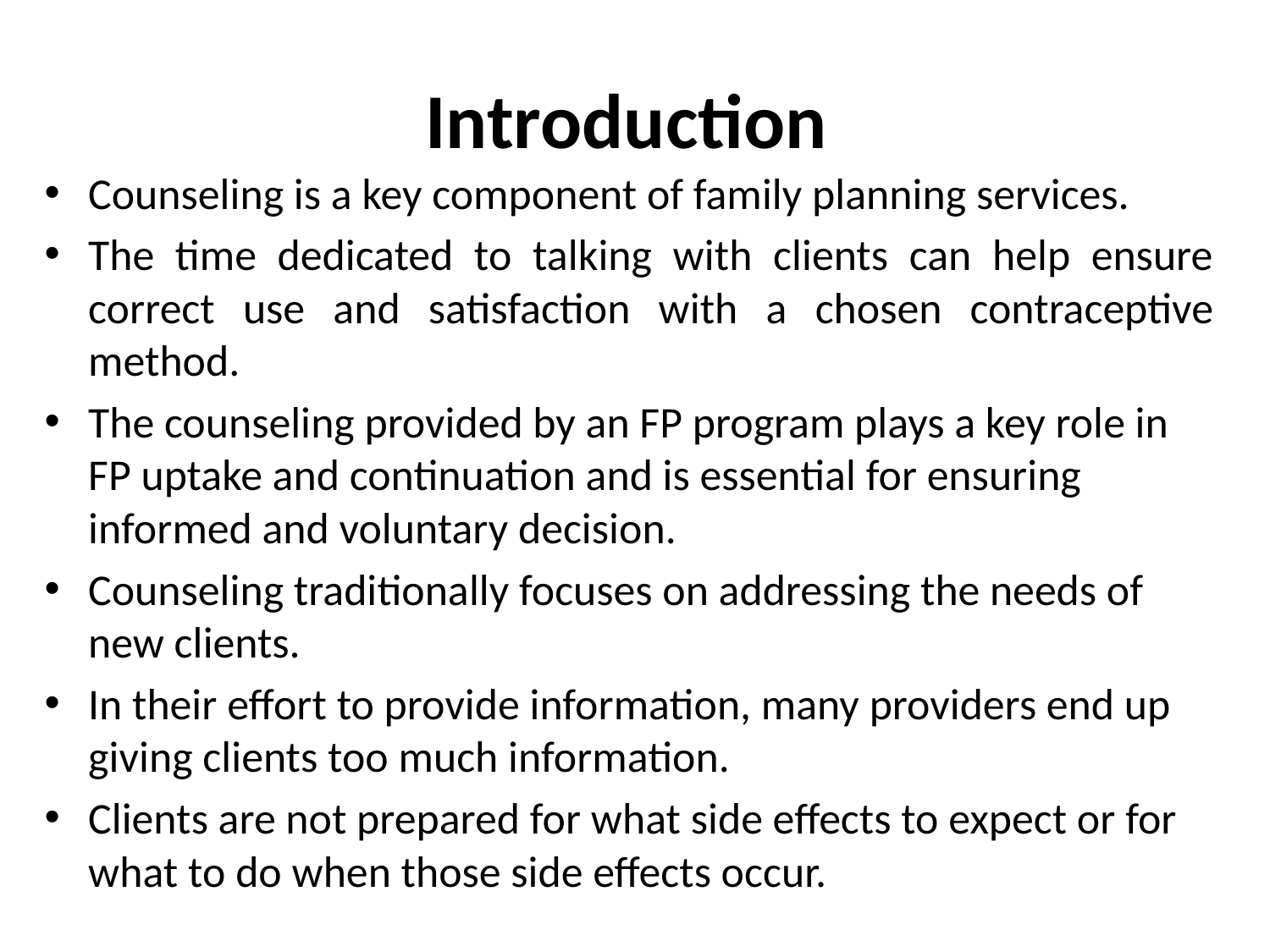

# Introduction
Counseling is a key component of family planning services.
The time dedicated to talking with clients can help ensure correct use and satisfaction with a chosen contraceptive method.
The counseling provided by an FP program plays a key role in FP uptake and continuation and is essential for ensuring informed and voluntary decision.
Counseling traditionally focuses on addressing the needs of new clients.
In their effort to provide information, many providers end up giving clients too much information.
Clients are not prepared for what side effects to expect or for what to do when those side effects occur.